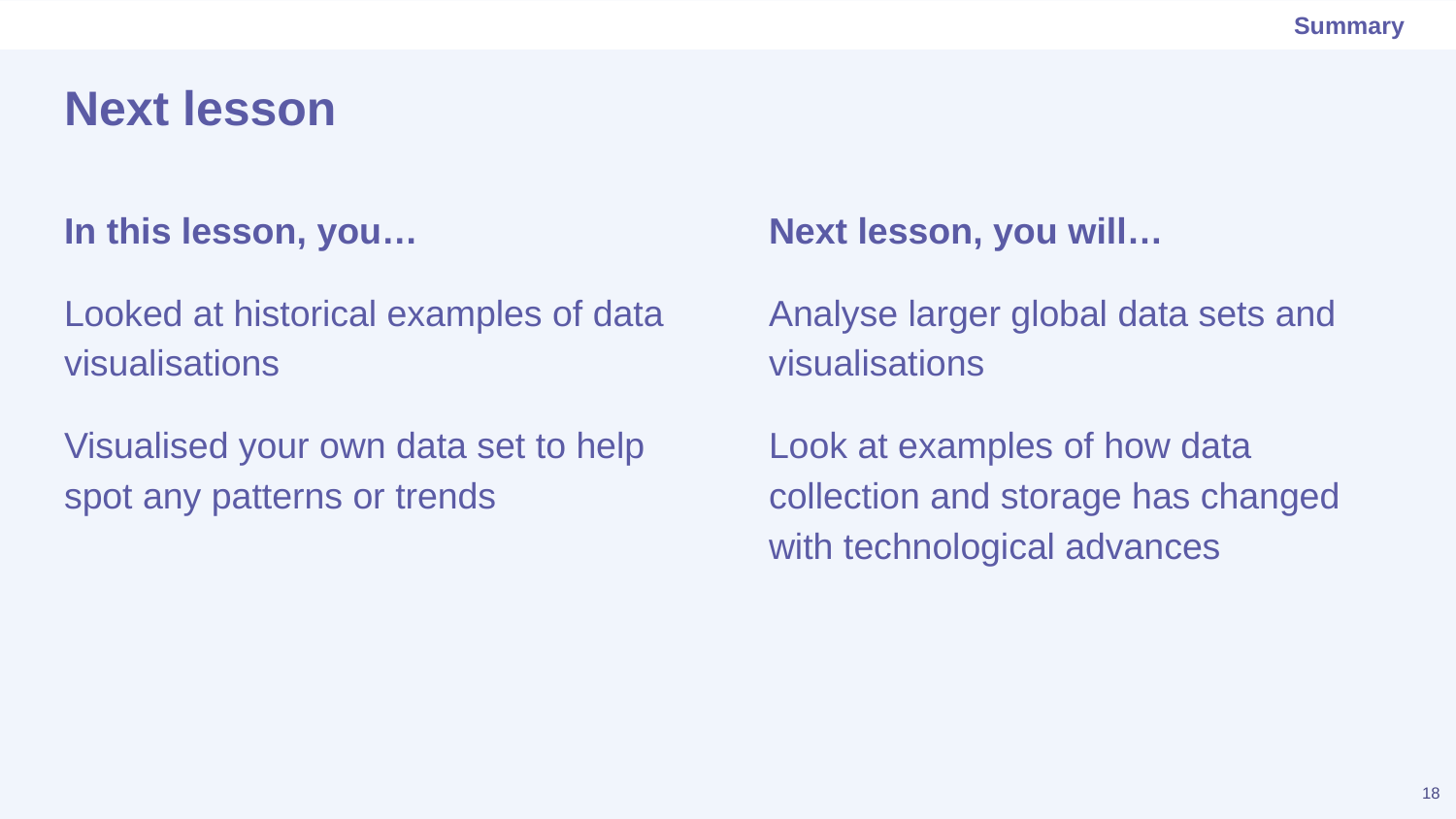

Summary
# Next lesson
Next lesson, you will…
Analyse larger global data sets and visualisations
Look at examples of how data collection and storage has changed with technological advances
In this lesson, you…
Looked at historical examples of data visualisations
Visualised your own data set to help spot any patterns or trends

18